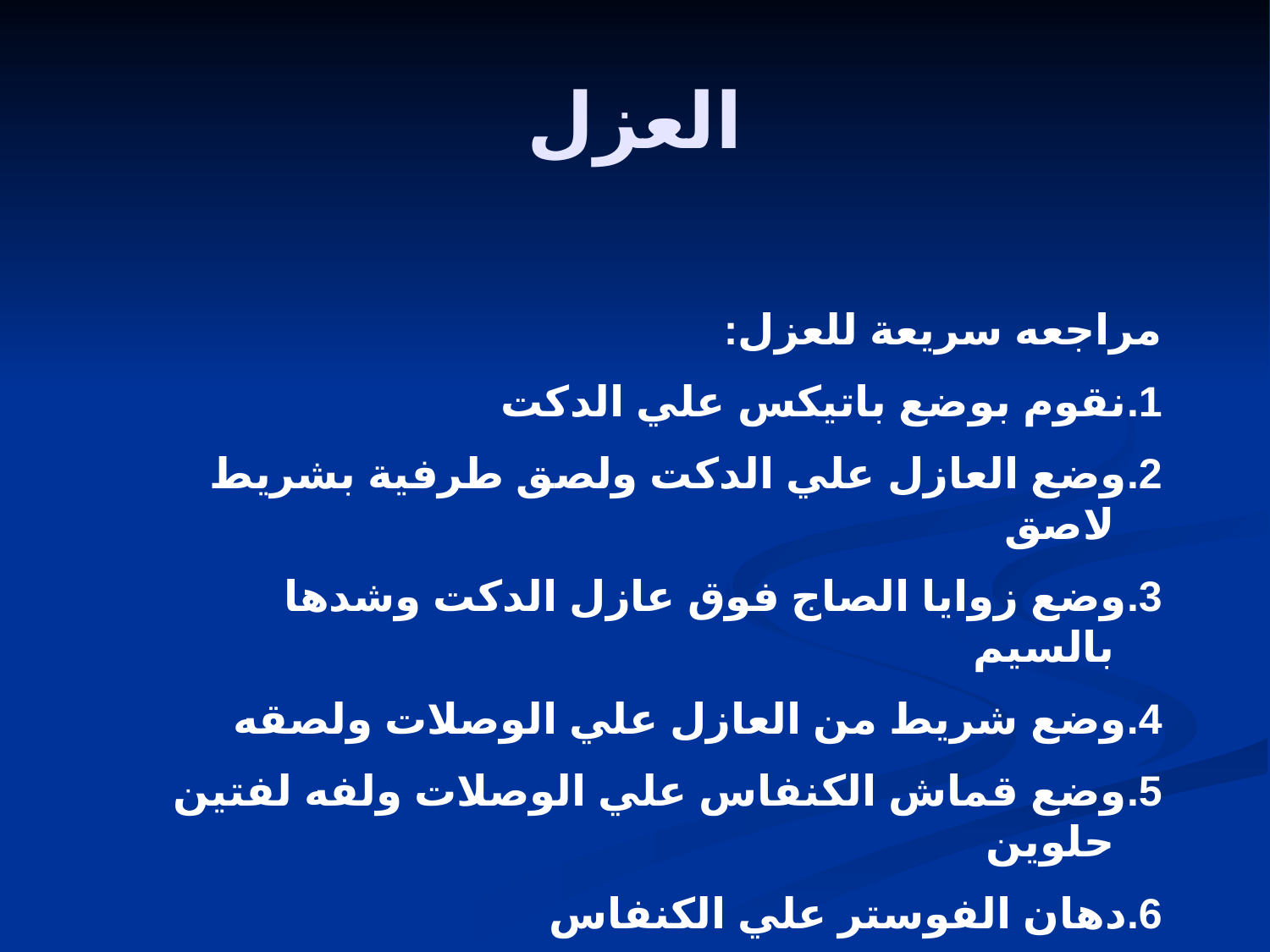

# العزل
مراجعه سريعة للعزل:
1.نقوم بوضع باتيكس علي الدكت
2.وضع العازل علي الدكت ولصق طرفية بشريط لاصق
3.وضع زوايا الصاج فوق عازل الدكت وشدها بالسيم
4.وضع شريط من العازل علي الوصلات ولصقه
5.وضع قماش الكنفاس علي الوصلات ولفه لفتين حلوين
6.دهان الفوستر علي الكنفاس